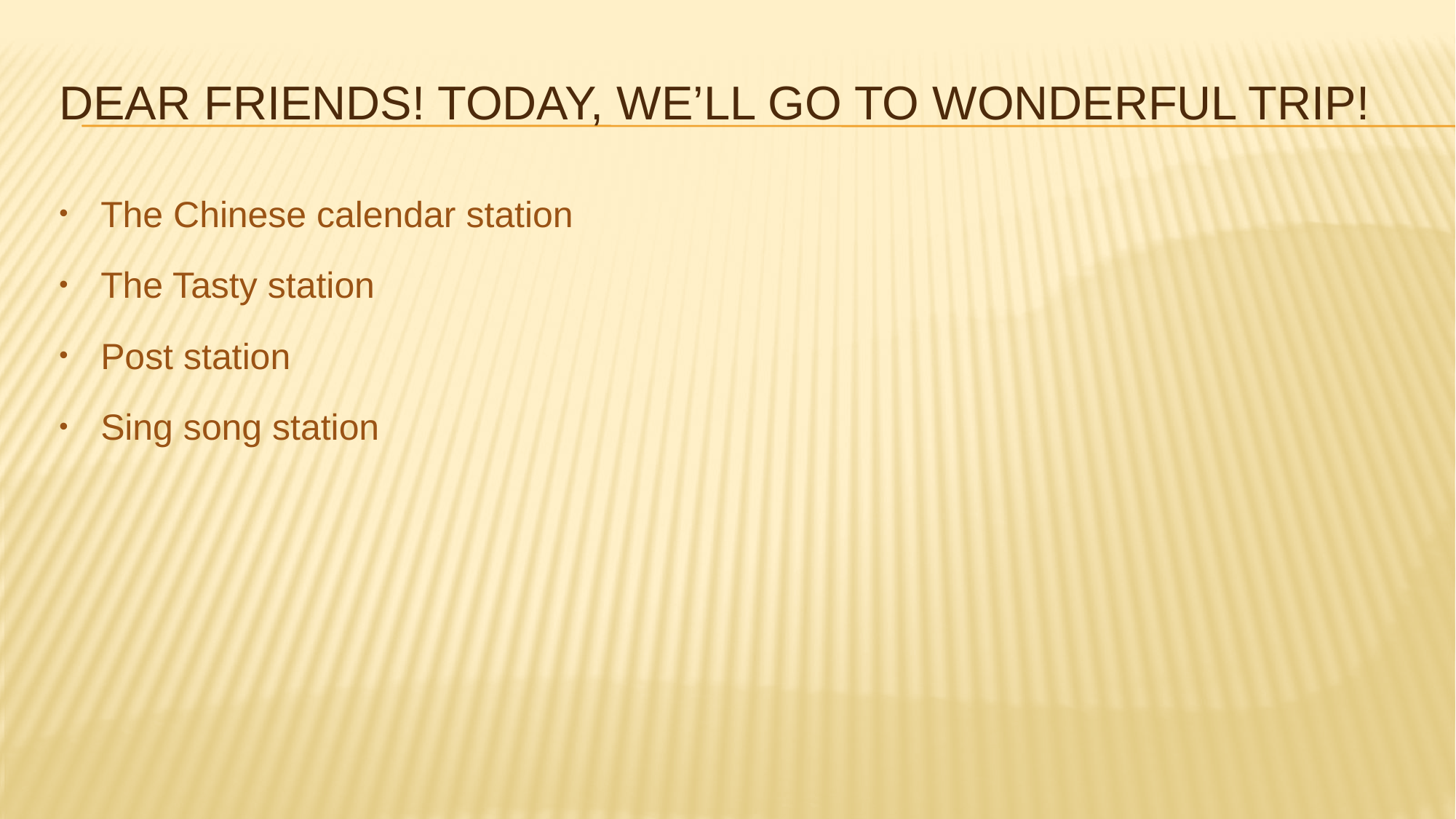

# Dear Friends! today, we’ll go to wonderful trip!
The Chinese calendar station
The Tasty station
Post station
Sing song station